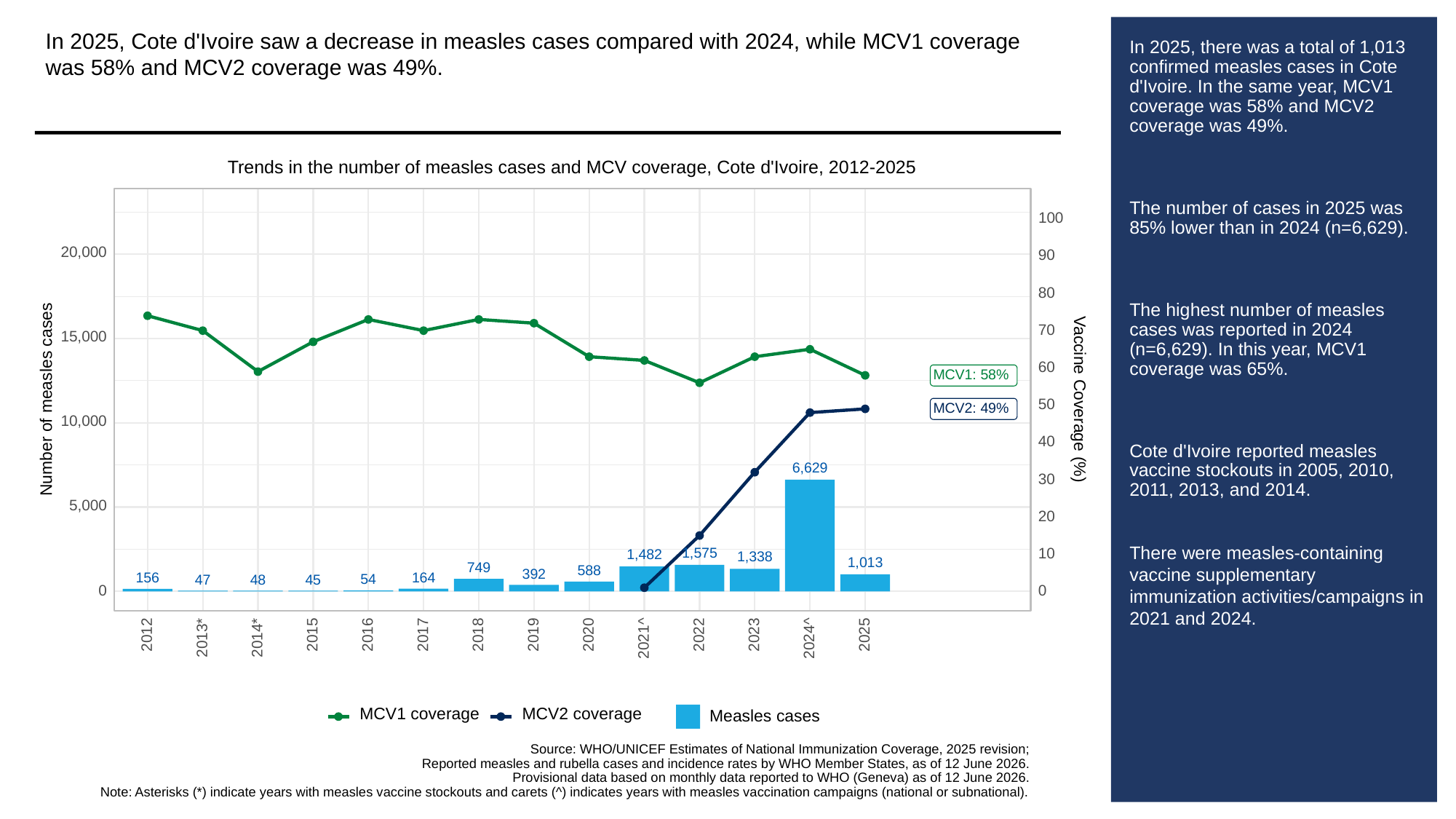

In 2025, Cote d'Ivoire saw a decrease in measles cases compared with 2024, while MCV1 coverage was 58% and MCV2 coverage was 49%.
# In 2025, there was a total of 1,013 confirmed measles cases in Cote d'Ivoire. In the same year, MCV1 coverage was 58% and MCV2 coverage was 49%.

The number of cases in 2025 was 85% lower than in 2024 (n=6,629).

The highest number of measles cases was reported in 2024 (n=6,629). In this year, MCV1 coverage was 65%.

Cote d'Ivoire reported measles vaccine stockouts in 2005, 2010, 2011, 2013, and 2014.

There were measles-containing vaccine supplementary immunization activities/campaigns in 2021 and 2024.

Trends in the number of measles cases and MCV coverage, Cote d'Ivoire, 2012-2025

100
20,000
90

80

70

15,000

60

MCV1: 58%

Vaccine Coverage (%)
Number of measles cases

50
MCV2: 49%

10,000

40
6,629

30

5,000

20

1,575
10
1,482

1,338
1,013
749

588

392
164
156

54
48
45
47

0
0

2023
2012
2015
2016
2017
2018
2019
2020
2022
2025
2013*
2014*
2021^
2024^

MCV1 coverage
MCV2 coverage
Measles cases

Source: WHO/UNICEF Estimates of National Immunization Coverage, 2025 revision;
Reported measles and rubella cases and incidence rates by WHO Member States, as of 12 June 2026.
Provisional data based on monthly data reported to WHO (Geneva) as of 12 June 2026.
Note: Asterisks (*) indicate years with measles vaccine stockouts and carets (^) indicates years with measles vaccination campaigns (national or subnational).